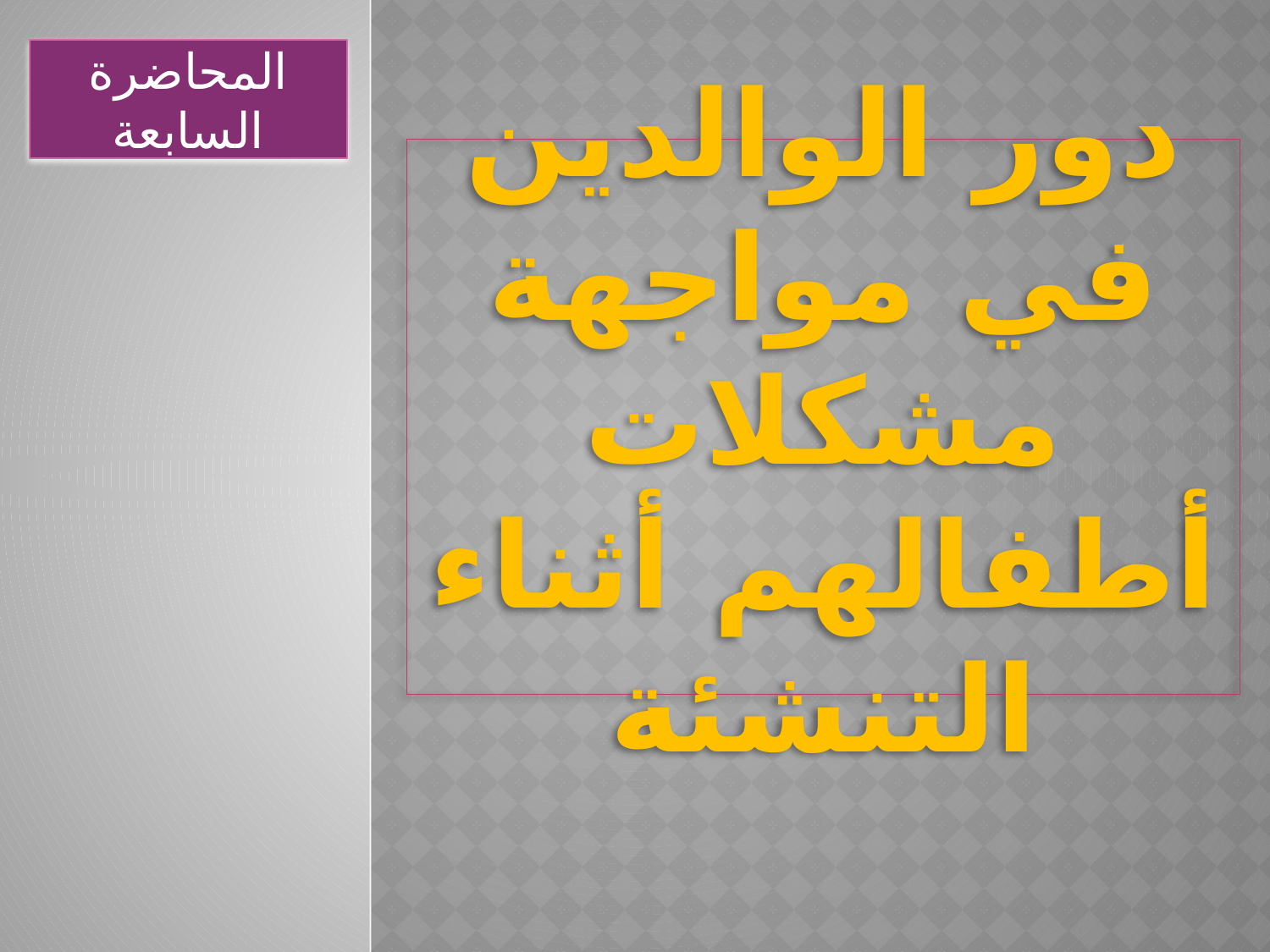

المحاضرة السابعة
# دور الوالدين في مواجهة مشكلات أطفالهم أثناء التنشئة